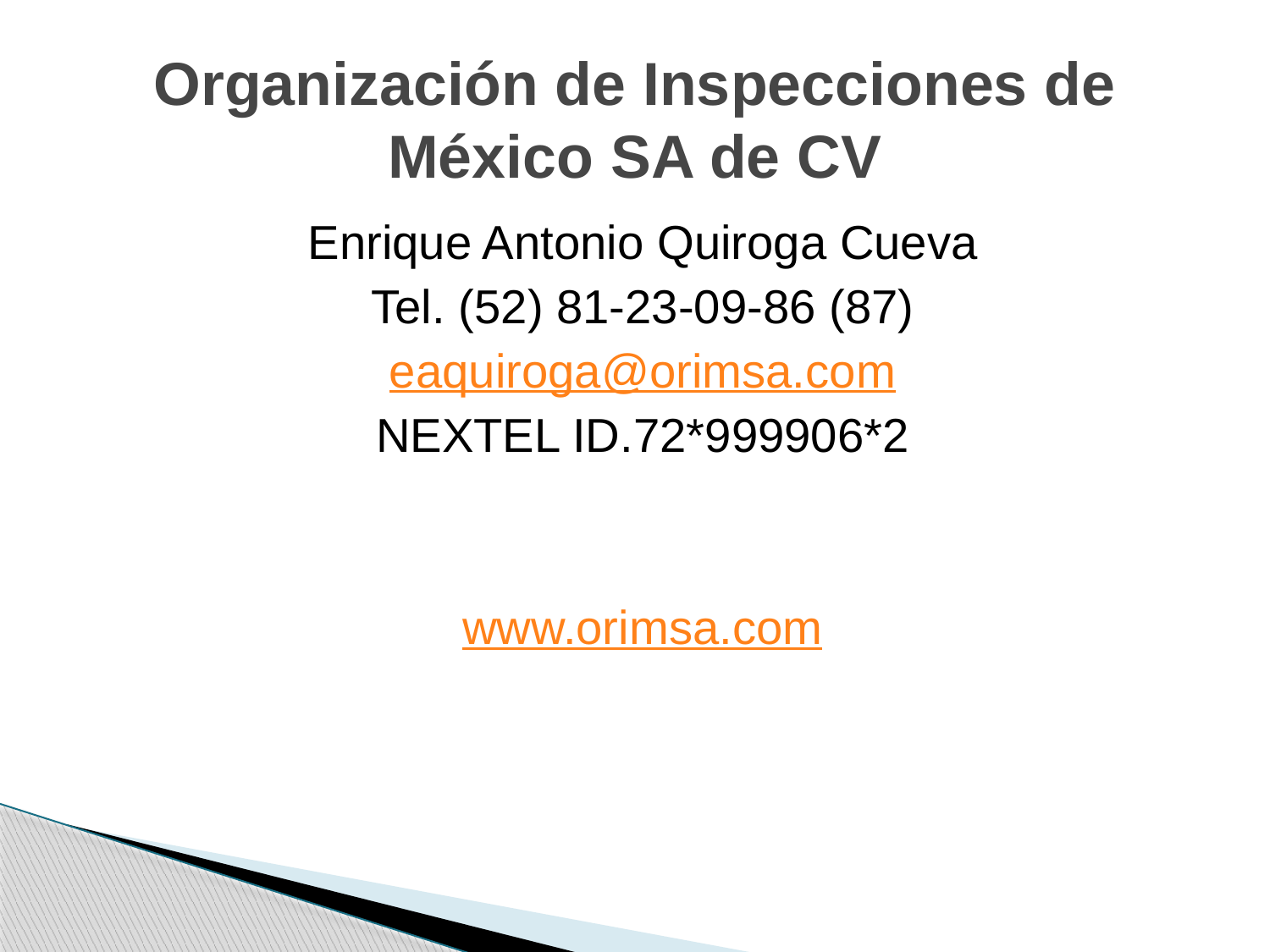

# Organización de Inspecciones de México SA de CV
Enrique Antonio Quiroga Cueva
Tel. (52) 81-23-09-86 (87)
eaquiroga@orimsa.com
NEXTEL ID.72*999906*2

www.orimsa.com